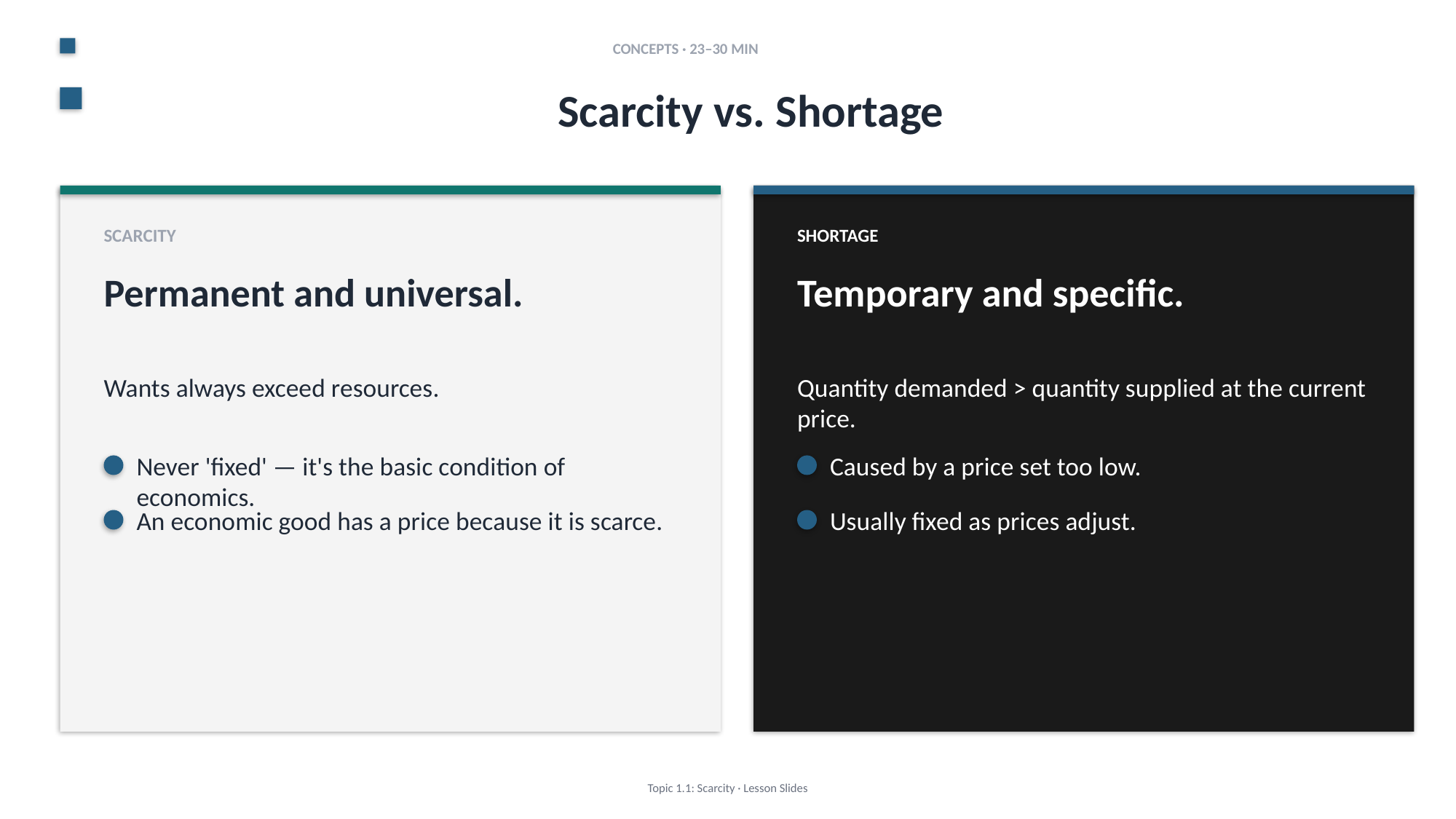

CONCEPTS · 23–30 MIN

Scarcity vs. Shortage

SCARCITY
SHORTAGE
Permanent and universal.
Temporary and specific.
Wants always exceed resources.
Quantity demanded > quantity supplied at the current price.
Never 'fixed' — it's the basic condition of economics.
Caused by a price set too low.

An economic good has a price because it is scarce.
Usually fixed as prices adjust.

Topic 1.1: Scarcity · Lesson Slides